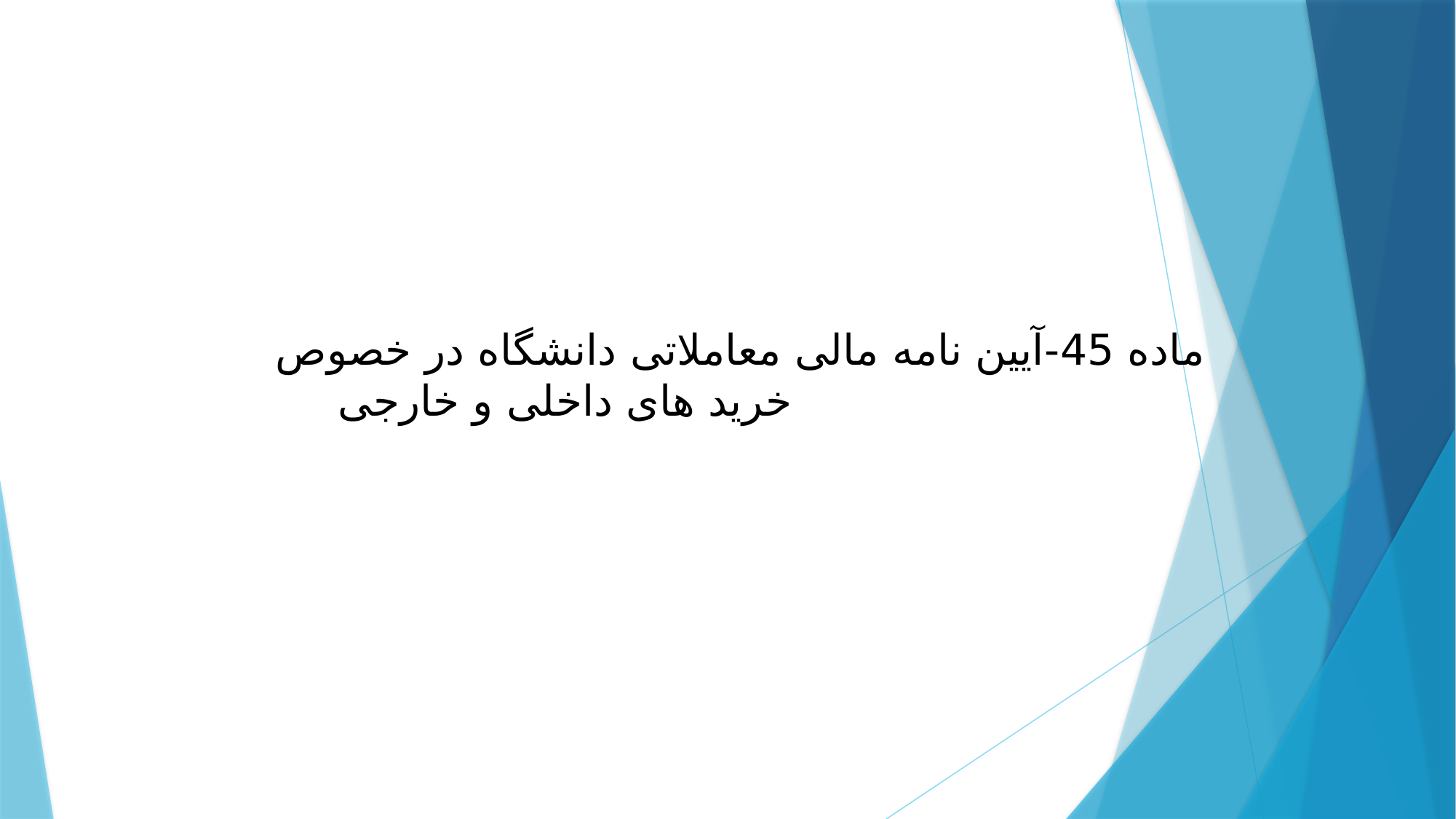

ماده 45-آیین نامه مالی معاملاتی دانشگاه در خصوص                          خرید های داخلی و خارجی